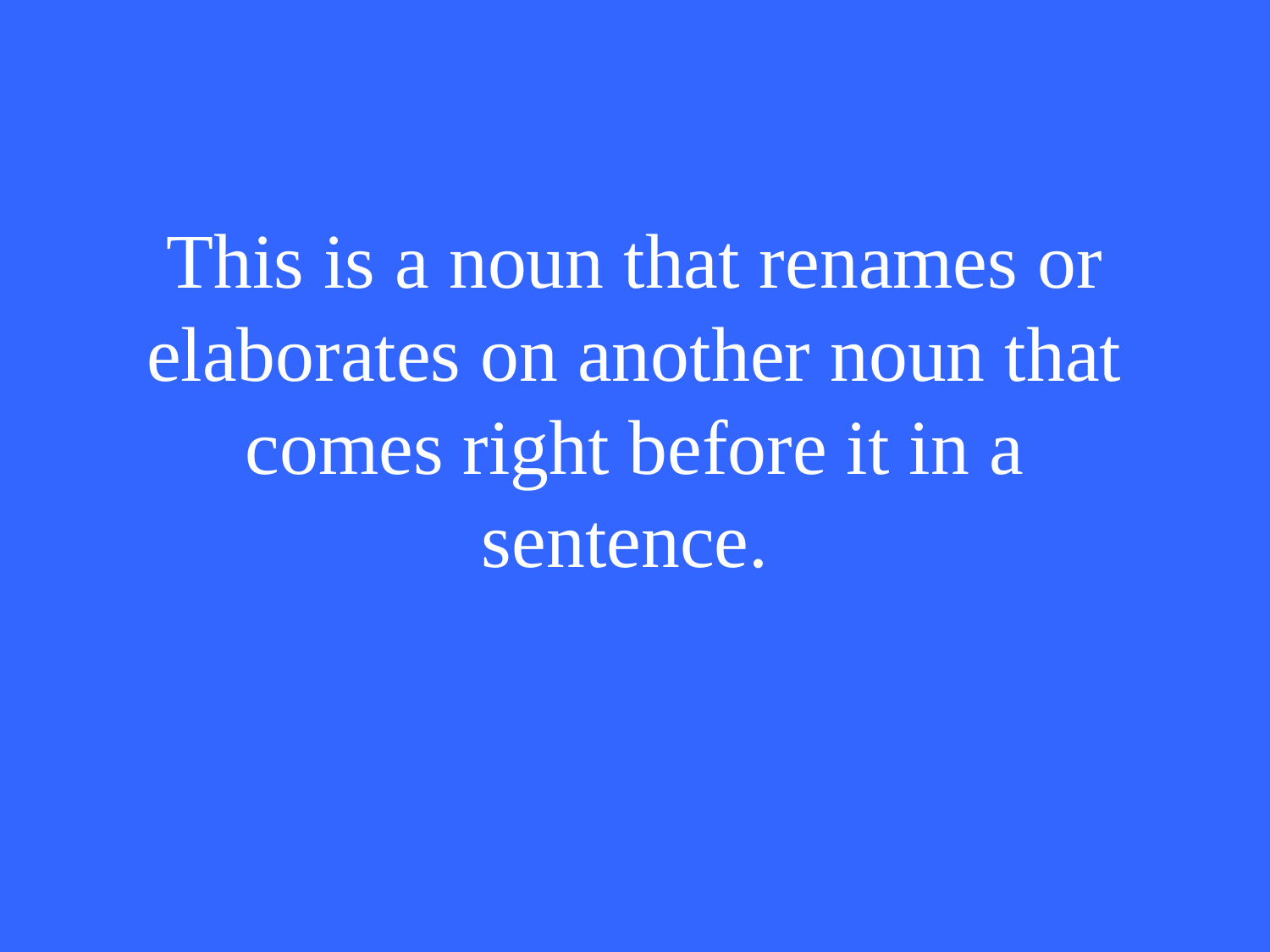

# This is a noun that renames or elaborates on another noun that comes right before it in a sentence.